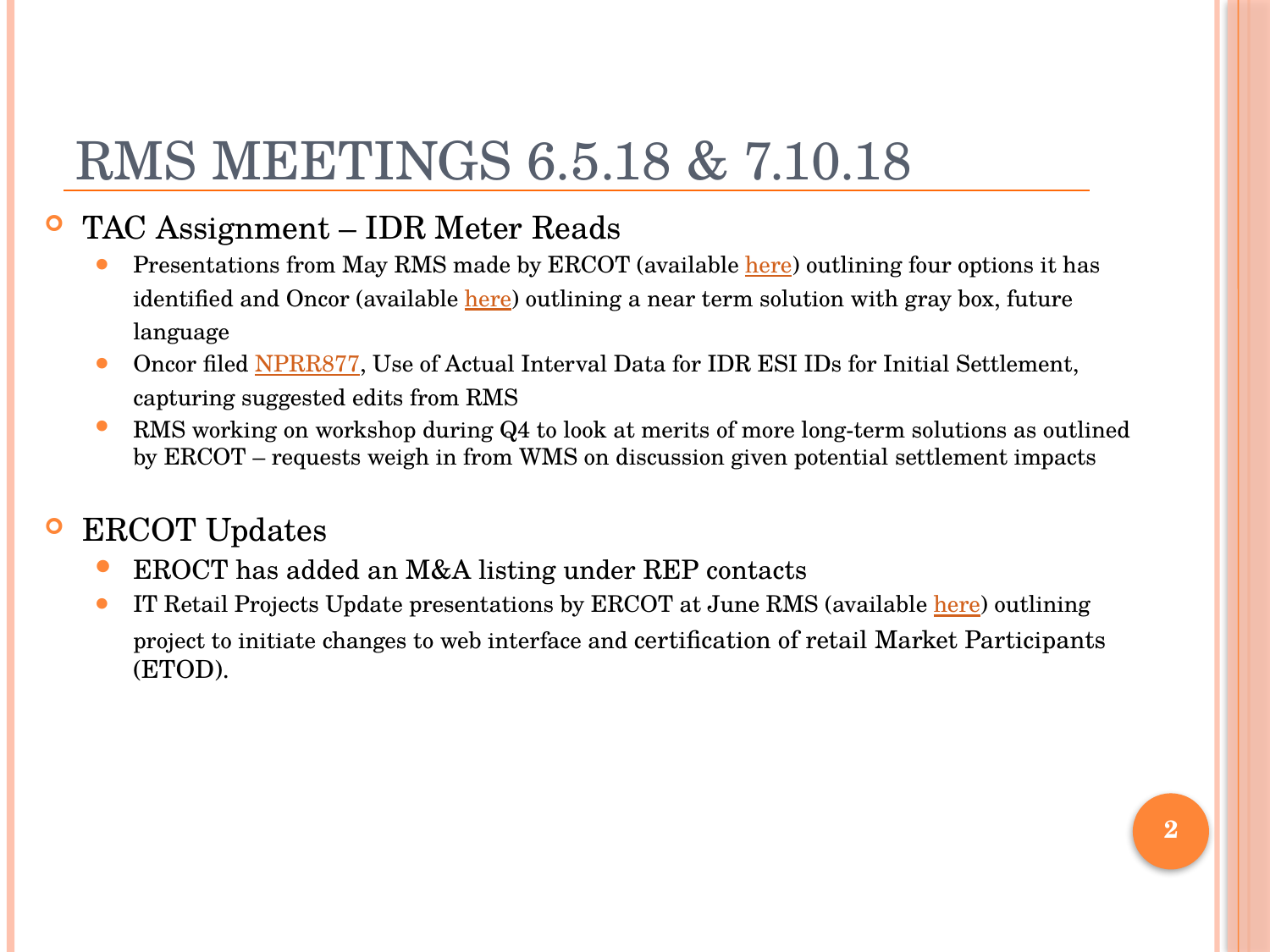

# RMS Meetings 6.5.18 & 7.10.18
TAC Assignment – IDR Meter Reads
Presentations from May RMS made by ERCOT (available here) outlining four options it has identified and Oncor (available here) outlining a near term solution with gray box, future language
Oncor filed NPRR877, Use of Actual Interval Data for IDR ESI IDs for Initial Settlement, capturing suggested edits from RMS
RMS working on workshop during Q4 to look at merits of more long-term solutions as outlined by ERCOT – requests weigh in from WMS on discussion given potential settlement impacts

ERCOT Updates
EROCT has added an M&A listing under REP contacts
IT Retail Projects Update presentations by ERCOT at June RMS (available here) outlining project to initiate changes to web interface and certification of retail Market Participants (ETOD).

2